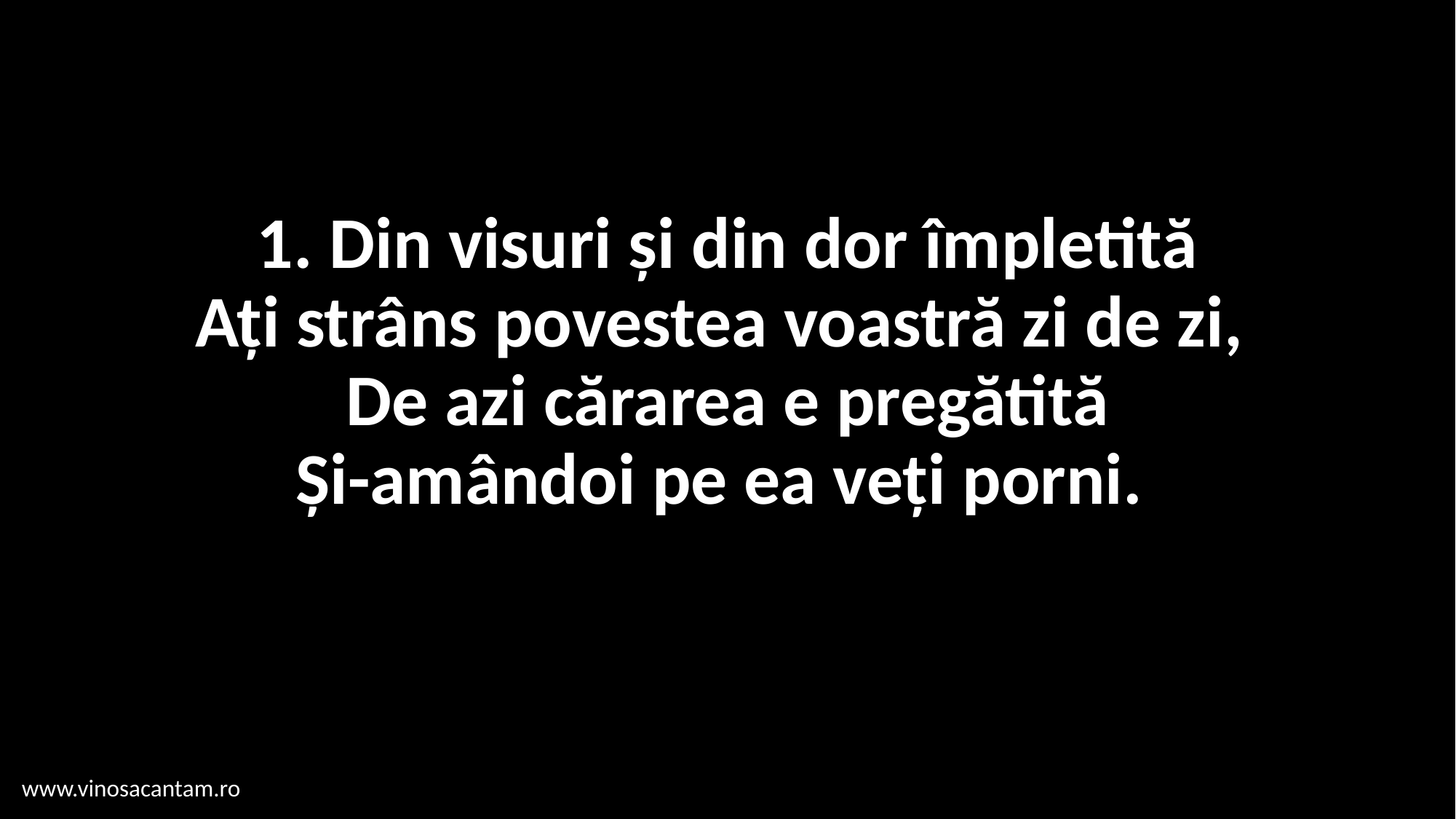

# 1. Din visuri și din dor împletită Aţi strâns povestea voastră zi de zi, De azi cărarea e pregătită Și-amândoi pe ea veţi porni.
www.vinosacantam.ro